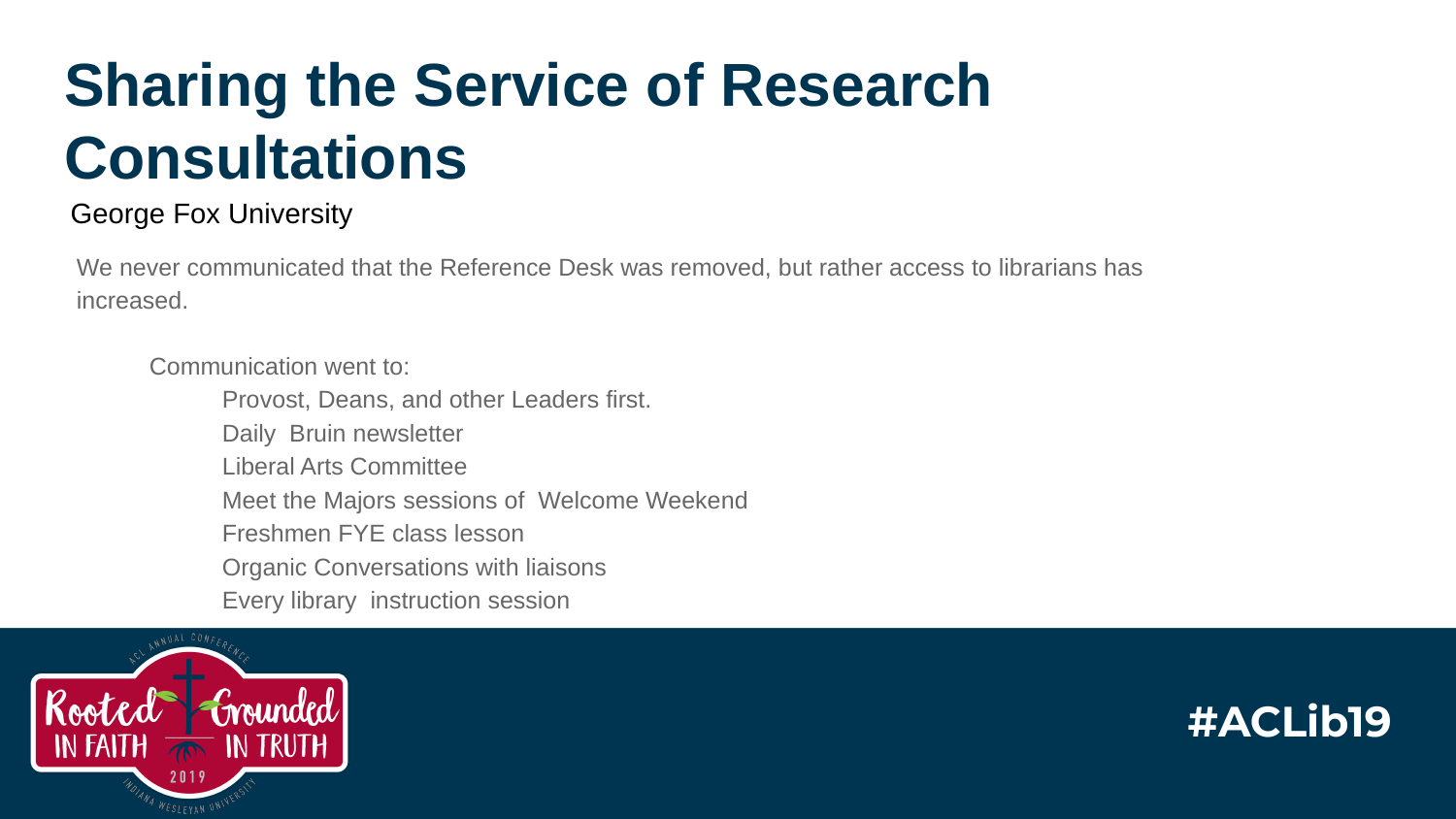

# Sharing the Service of Research Consultations
George Fox University
We never communicated that the Reference Desk was removed, but rather access to librarians has increased.
Communication went to:
Provost, Deans, and other Leaders first.
Daily  Bruin newsletter
Liberal Arts Committee
Meet the Majors sessions of  Welcome Weekend
Freshmen FYE class lesson
Organic Conversations with liaisons
Every library  instruction session
#ACLib19